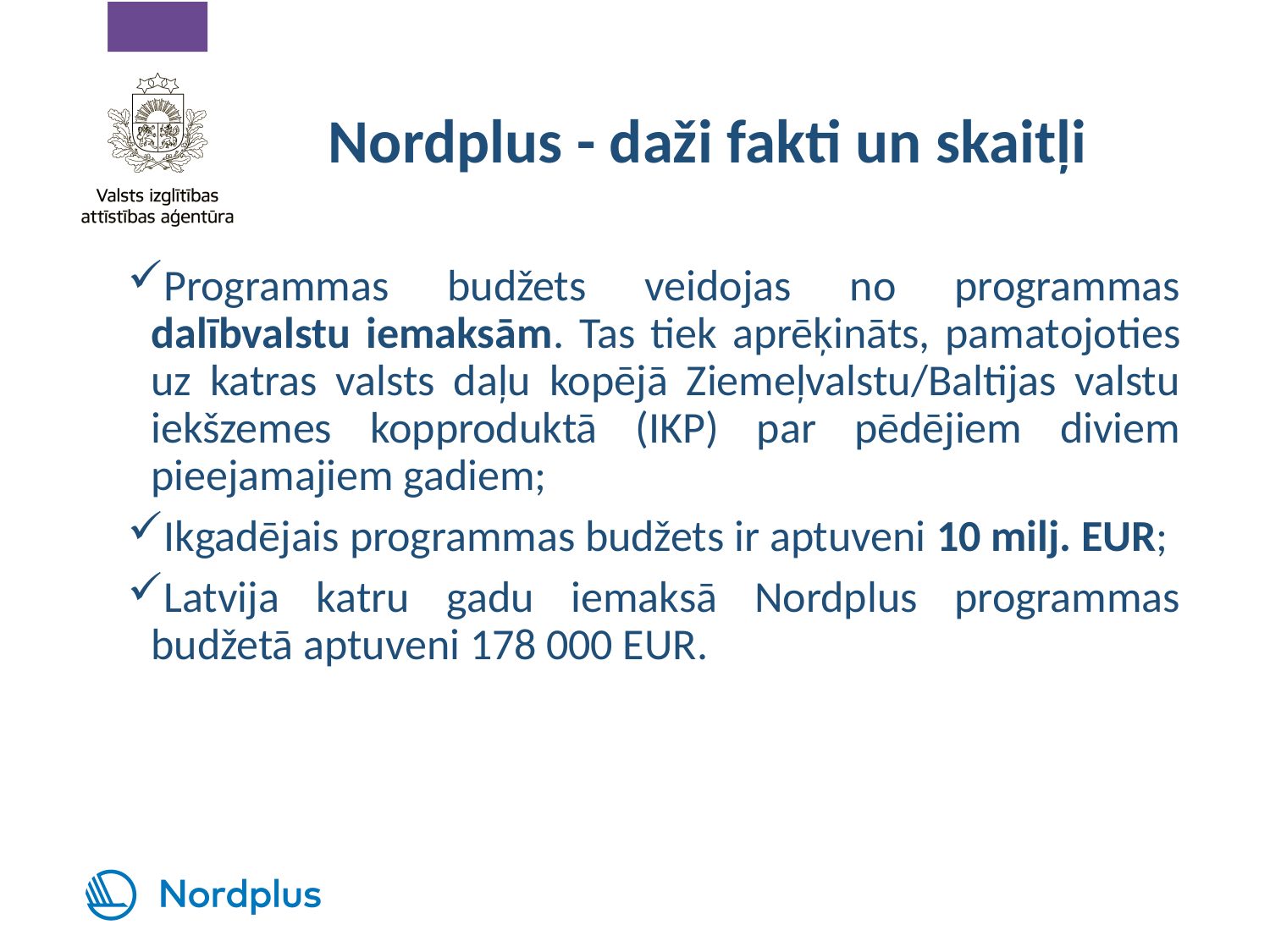

# Nordplus - daži fakti un skaitļi
Programmas budžets veidojas no programmas dalībvalstu iemaksām. Tas tiek aprēķināts, pamatojoties uz katras valsts daļu kopējā Ziemeļvalstu/Baltijas valstu iekšzemes kopproduktā (IKP) par pēdējiem diviem pieejamajiem gadiem;
Ikgadējais programmas budžets ir aptuveni 10 milj. EUR;
Latvija katru gadu iemaksā Nordplus programmas budžetā aptuveni 178 000 EUR.